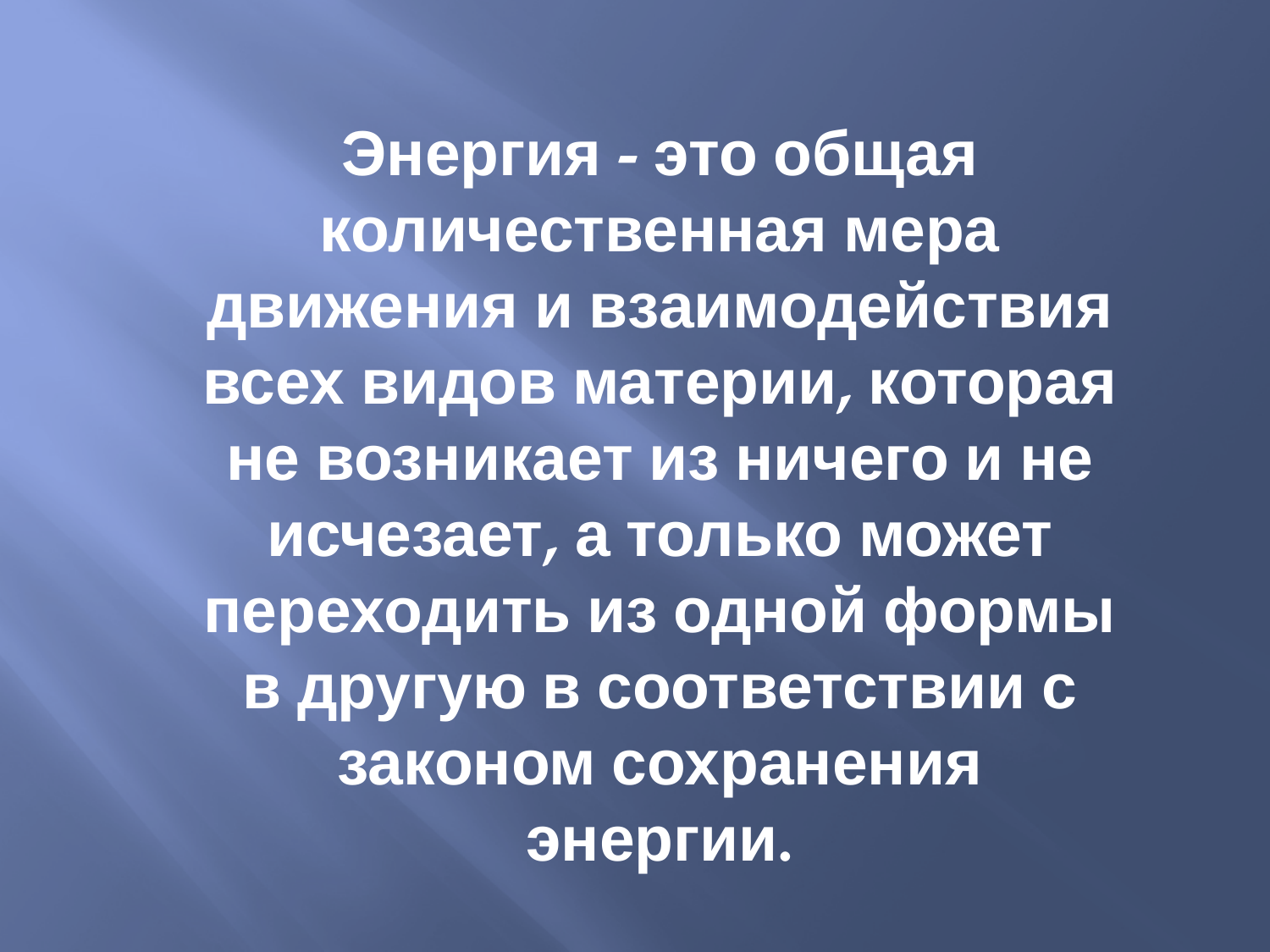

Энергия - это общая количественная мера движения и взаимодействия всех видов материи, которая не возникает из ничего и не исчезает, а только может переходить из одной формы в другую в соответствии с законом сохранения энергии.